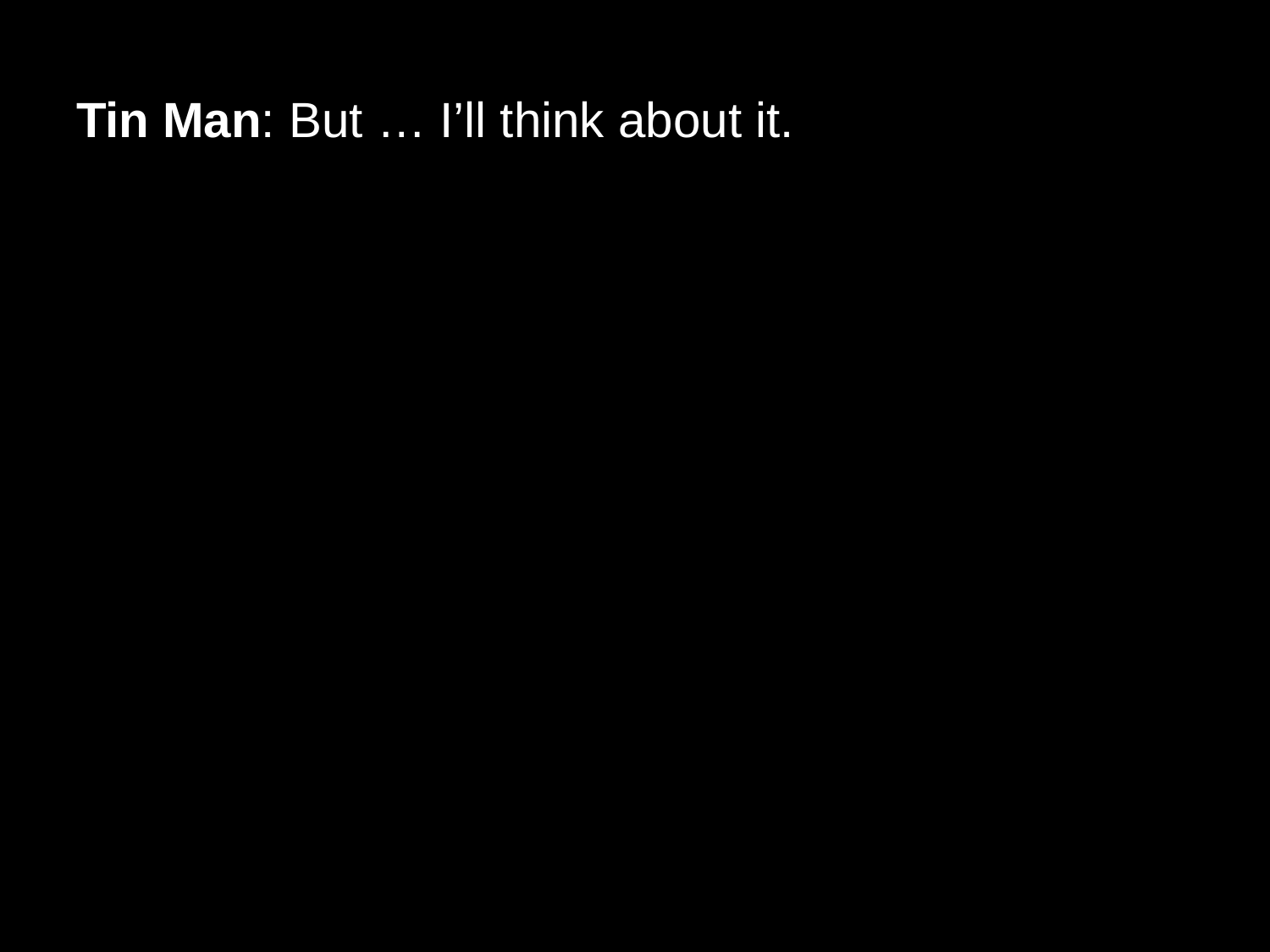

# Tin Man: But … I’ll think about it.